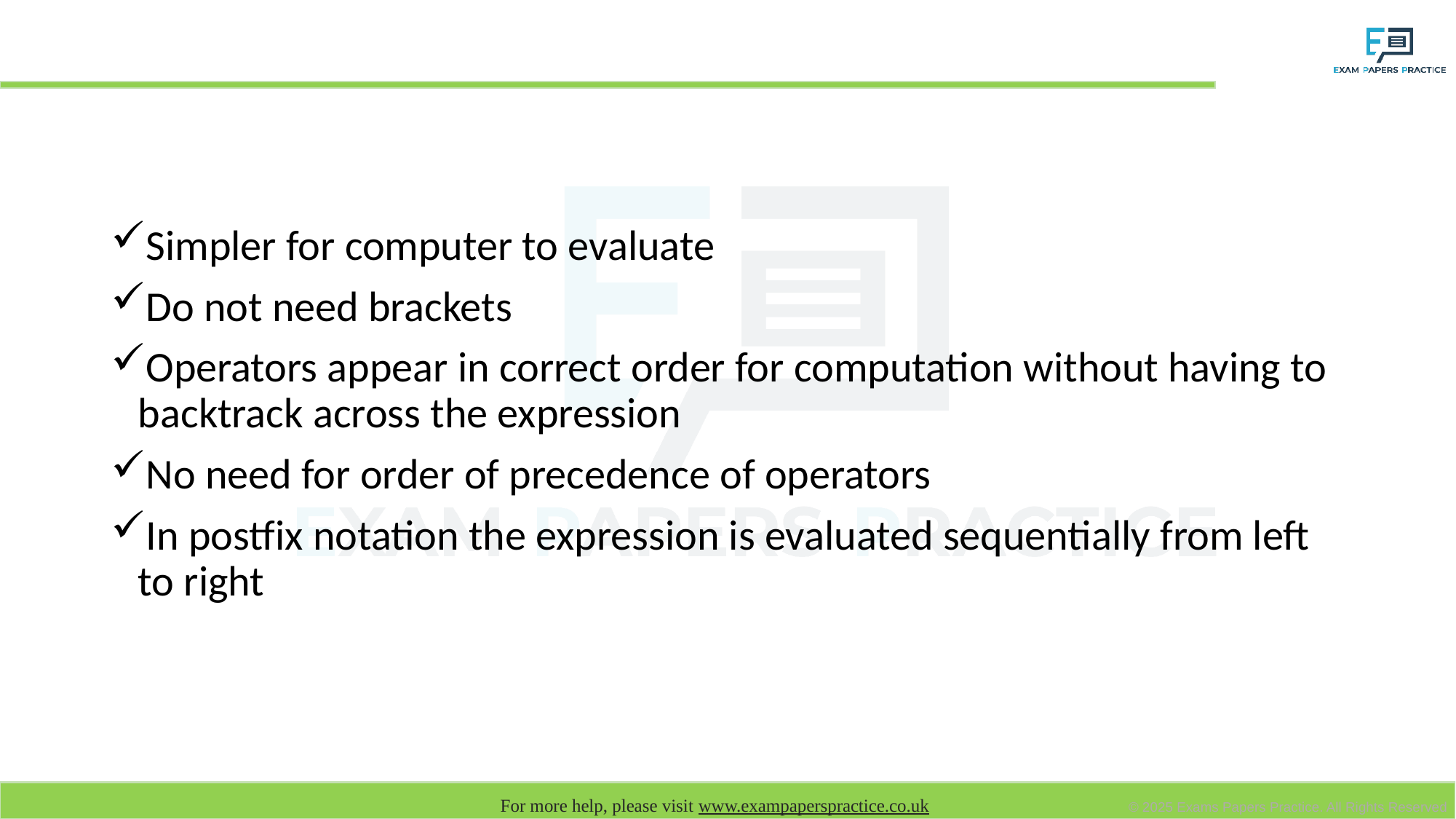

# Advantages of postfix
Simpler for computer to evaluate
Do not need brackets
Operators appear in correct order for computation without having to backtrack across the expression
No need for order of precedence of operators
In postfix notation the expression is evaluated sequentially from left to right